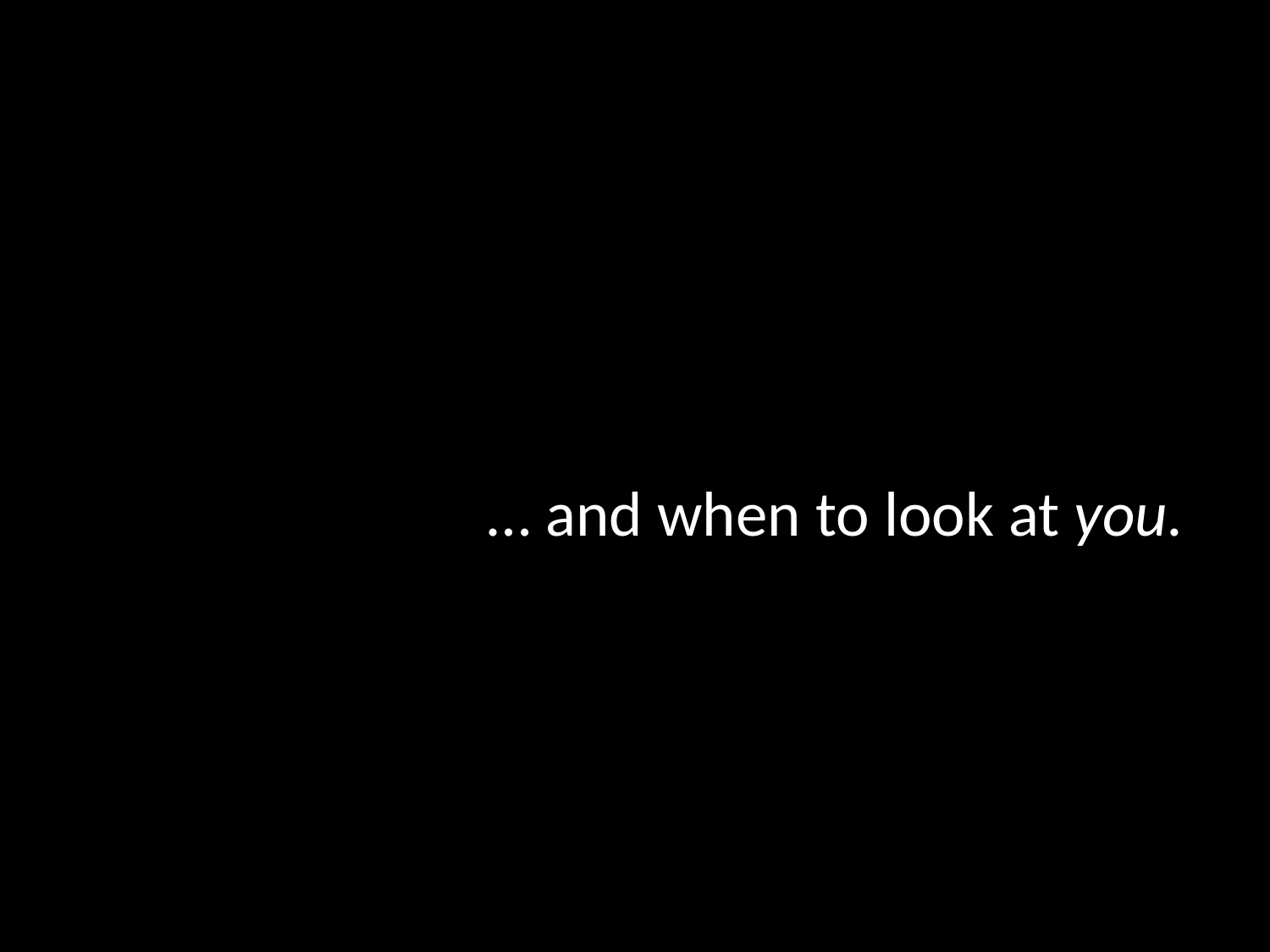

… and when to look at you.